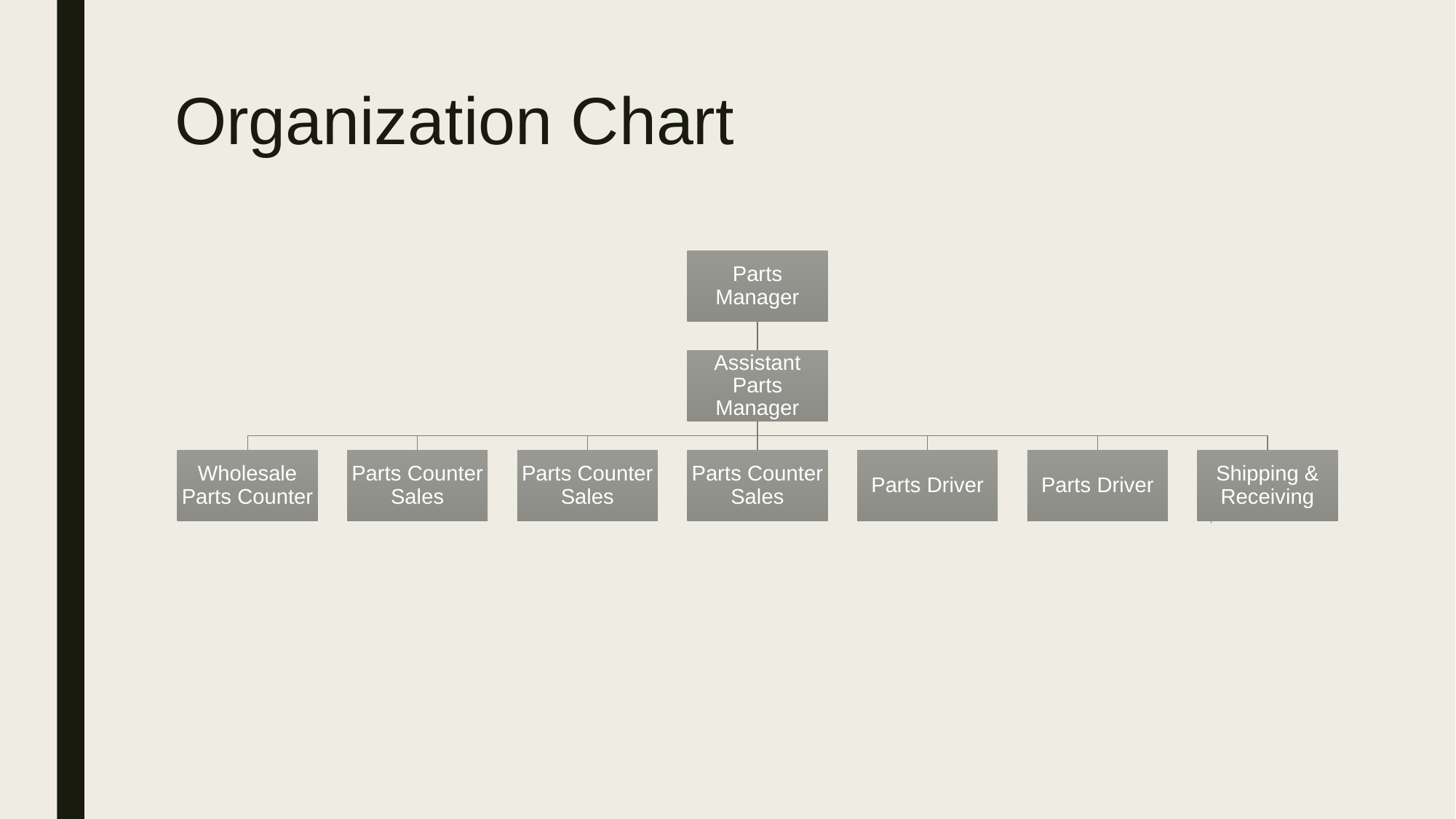

# Organization Chart
Parts Manager
Assistant Parts Manager
Wholesale Parts Counter
Parts Counter Sales
Parts Counter Sales
Parts Counter Sales
Parts Driver
Parts Driver
Shipping & Receiving